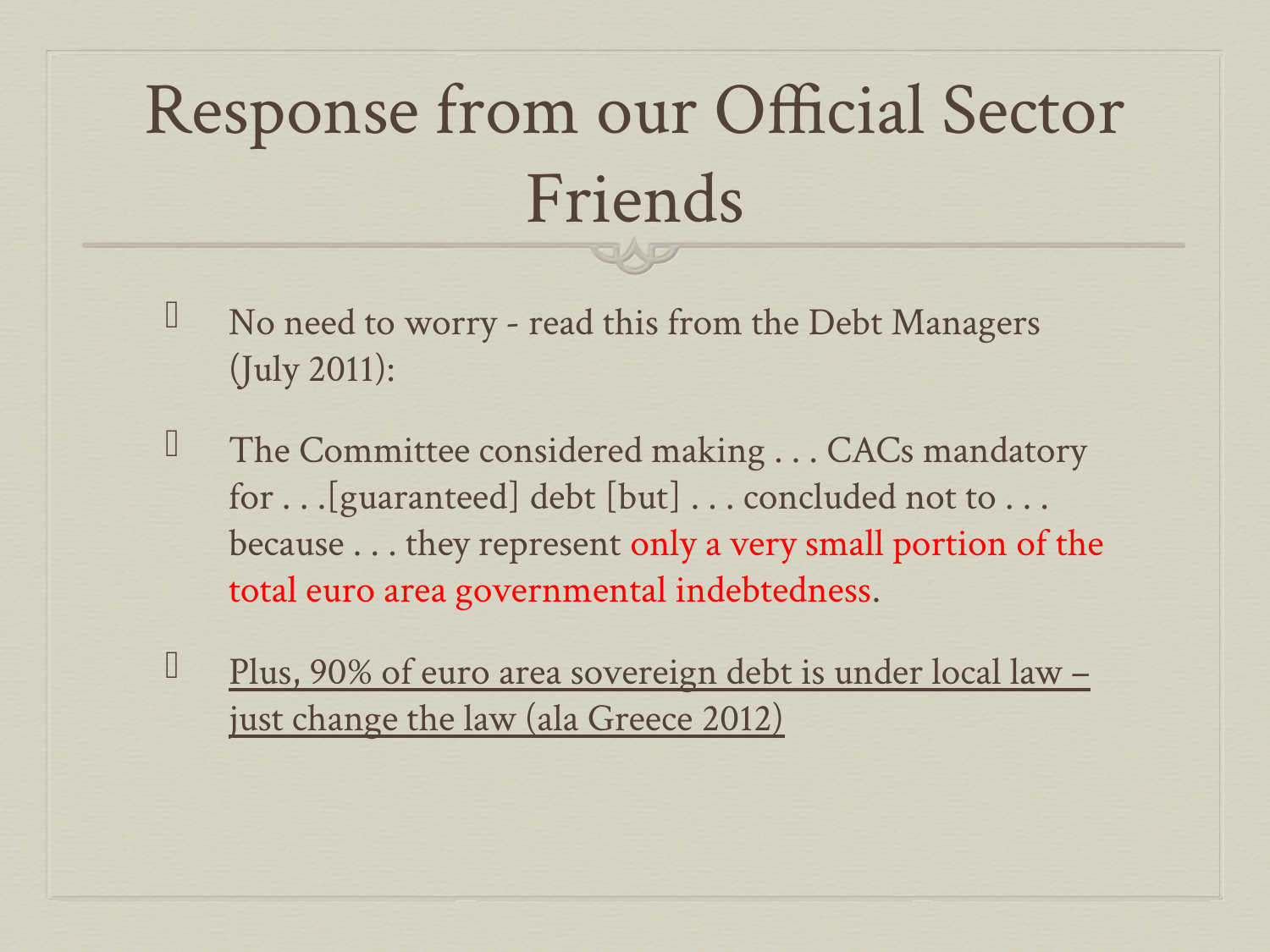

# Response from our Official Sector Friends
No need to worry - read this from the Debt Managers (July 2011):
The Committee considered making . . . CACs mandatory for . . .[guaranteed] debt [but] . . . concluded not to . . . because . . . they represent only a very small portion of the total euro area governmental indebtedness.
Plus, 90% of euro area sovereign debt is under local law – just change the law (ala Greece 2012)